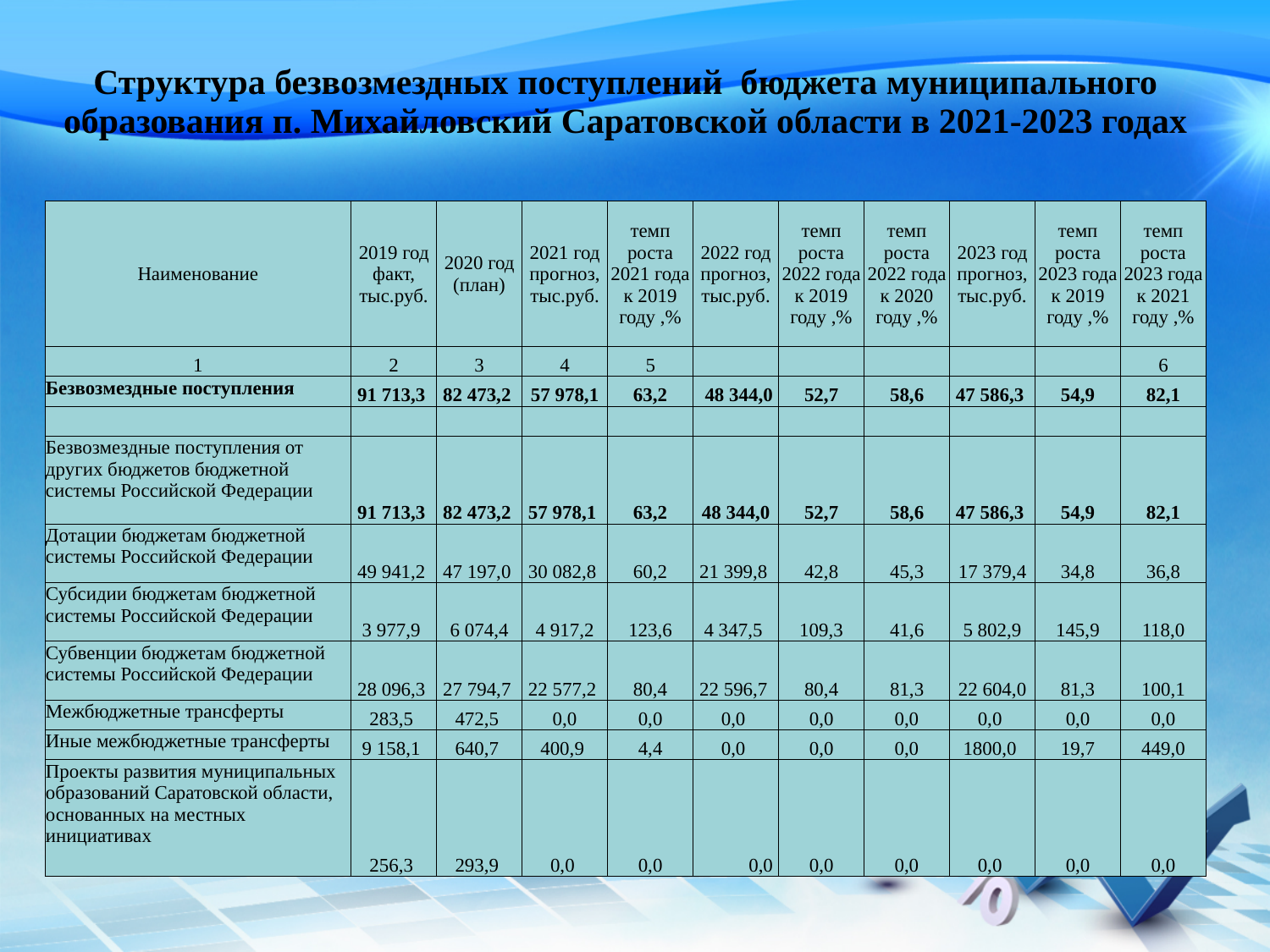

| Структура безвозмездных поступлений бюджета муниципального образования п. Михайловский Саратовской области в 2021-2023 годах |  |  |  |  |  |  |  |  |  |  |
| --- | --- | --- | --- | --- | --- | --- | --- | --- | --- | --- |
|  |  |  |  |  |  |  |  |  |  |  |
| Наименование | 2019 год факт, тыс.руб. | 2020 год (план) | 2021 год прогноз, тыс.руб. | темп роста 2021 года к 2019 году ,% | 2022 год прогноз, тыс.руб. | темп роста 2022 года к 2019 году ,% | темп роста 2022 года к 2020 году ,% | 2023 год прогноз, тыс.руб. | темп роста 2023 года к 2019 году ,% | темп роста 2023 года к 2021 году ,% |
| 1 | 2 | 3 | 4 | 5 |  |  |  |  |  | 6 |
| Безвозмездные поступления | 91 713,3 | 82 473,2 | 57 978,1 | 63,2 | 48 344,0 | 52,7 | 58,6 | 47 586,3 | 54,9 | 82,1 |
|  |  |  |  |  |  |  |  |  |  |  |
| Безвозмездные поступления от других бюджетов бюджетной системы Российской Федерации | 91 713,3 | 82 473,2 | 57 978,1 | 63,2 | 48 344,0 | 52,7 | 58,6 | 47 586,3 | 54,9 | 82,1 |
| Дотации бюджетам бюджетной системы Российской Федерации | 49 941,2 | 47 197,0 | 30 082,8 | 60,2 | 21 399,8 | 42,8 | 45,3 | 17 379,4 | 34,8 | 36,8 |
| Субсидии бюджетам бюджетной системы Российской Федерации | 3 977,9 | 6 074,4 | 4 917,2 | 123,6 | 4 347,5 | 109,3 | 41,6 | 5 802,9 | 145,9 | 118,0 |
| Субвенции бюджетам бюджетной системы Российской Федерации | 28 096,3 | 27 794,7 | 22 577,2 | 80,4 | 22 596,7 | 80,4 | 81,3 | 22 604,0 | 81,3 | 100,1 |
| Межбюджетные трансферты | 283,5 | 472,5 | 0,0 | 0,0 | 0,0 | 0,0 | 0,0 | 0,0 | 0,0 | 0,0 |
| Иные межбюджетные трансферты | 9 158,1 | 640,7 | 400,9 | 4,4 | 0,0 | 0,0 | 0,0 | 1800,0 | 19,7 | 449,0 |
| Проекты развития муниципальных образований Саратовской области, основанных на местных инициативах | 256,3 | 293,9 | 0,0 | 0,0 | 0,0 | 0,0 | 0,0 | 0,0 | 0,0 | 0,0 |